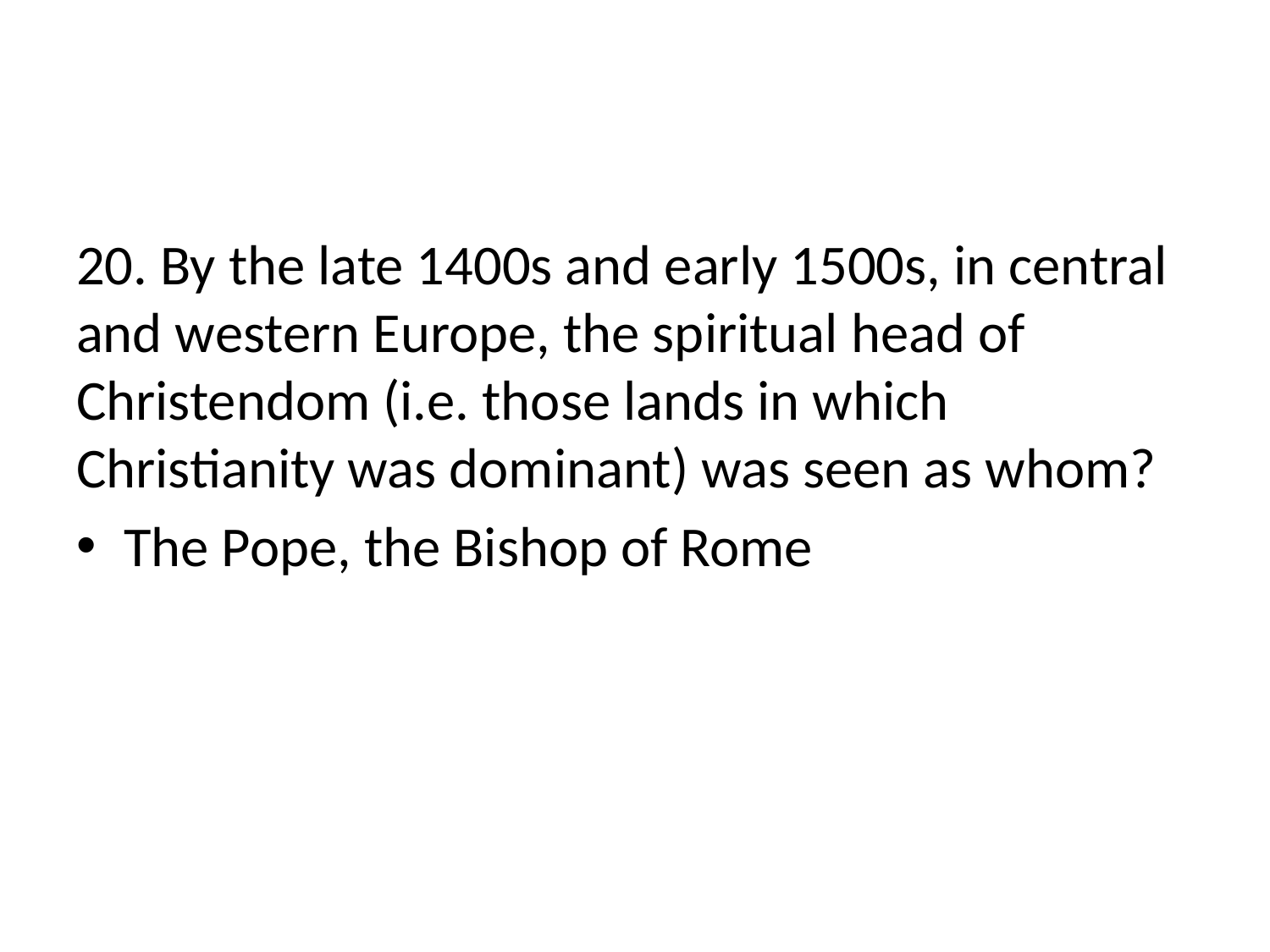

#
20. By the late 1400s and early 1500s, in central and western Europe, the spiritual head of Christendom (i.e. those lands in which Christianity was dominant) was seen as whom?
The Pope, the Bishop of Rome